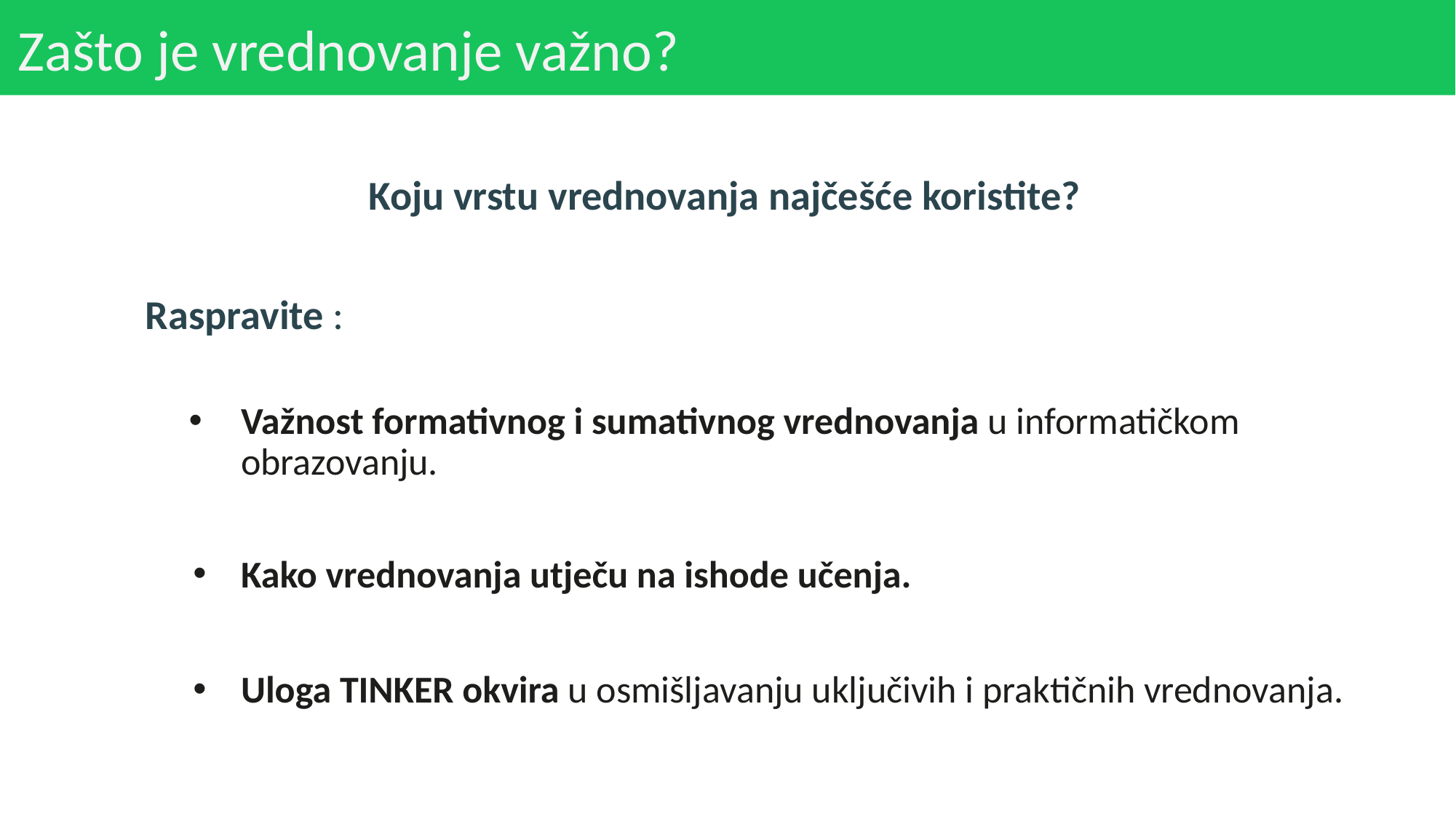

# Zašto je vrednovanje važno?

Koju vrstu vrednovanja najčešće koristite?

Raspravite :

Važnost formativnog i sumativnog vrednovanja u informatičkom obrazovanju.

Kako vrednovanja utječu na ishode učenja.

Uloga TINKER okvira u osmišljavanju uključivih i praktičnih vrednovanja.